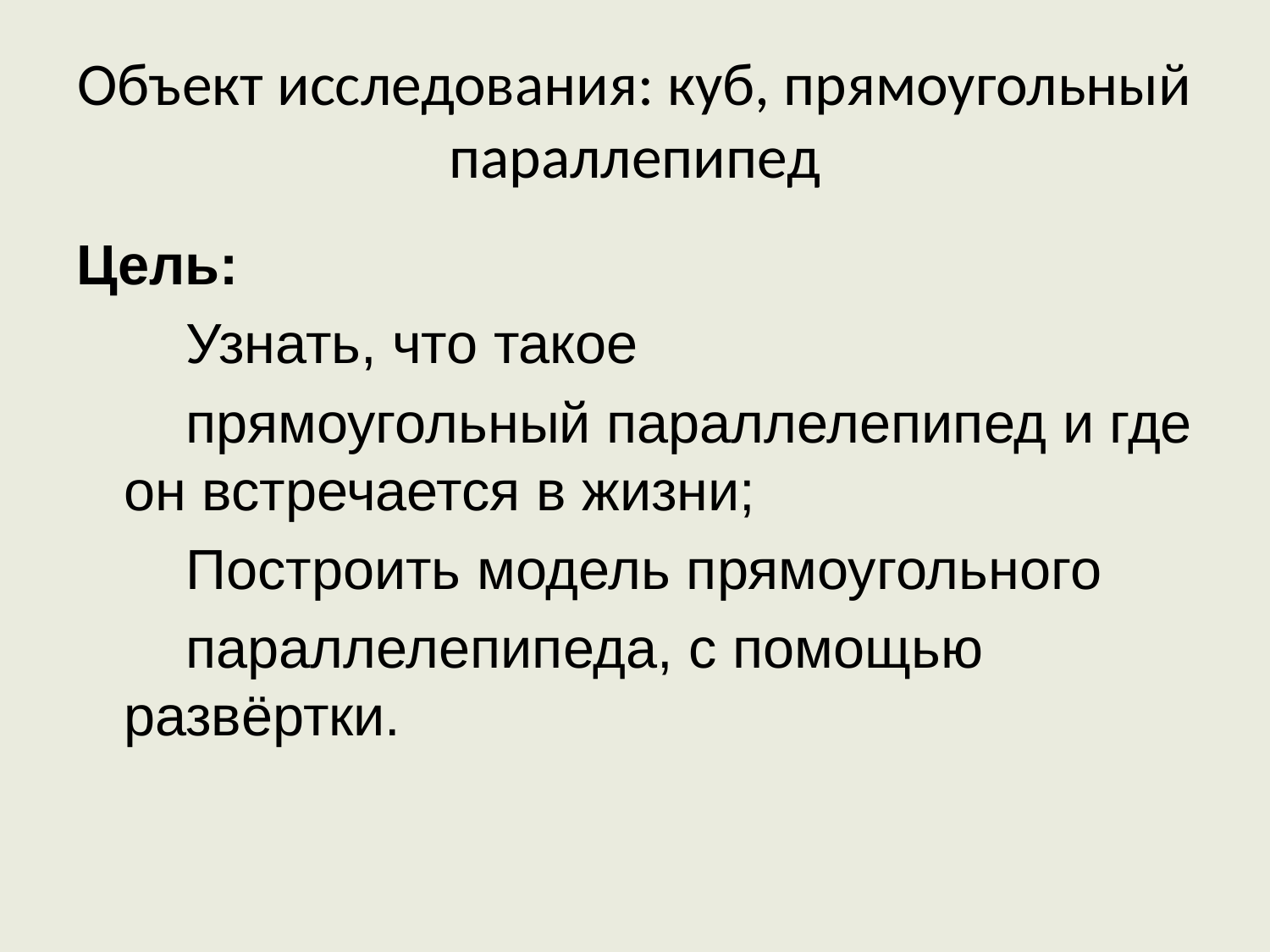

# Объект исследования: куб, прямоугольный параллепипед
Цель:
       Узнать, что такое
       прямоугольный параллелепипед и где он встречается в жизни;
       Построить модель прямоугольного
       параллелепипеда, с помощью развёртки.